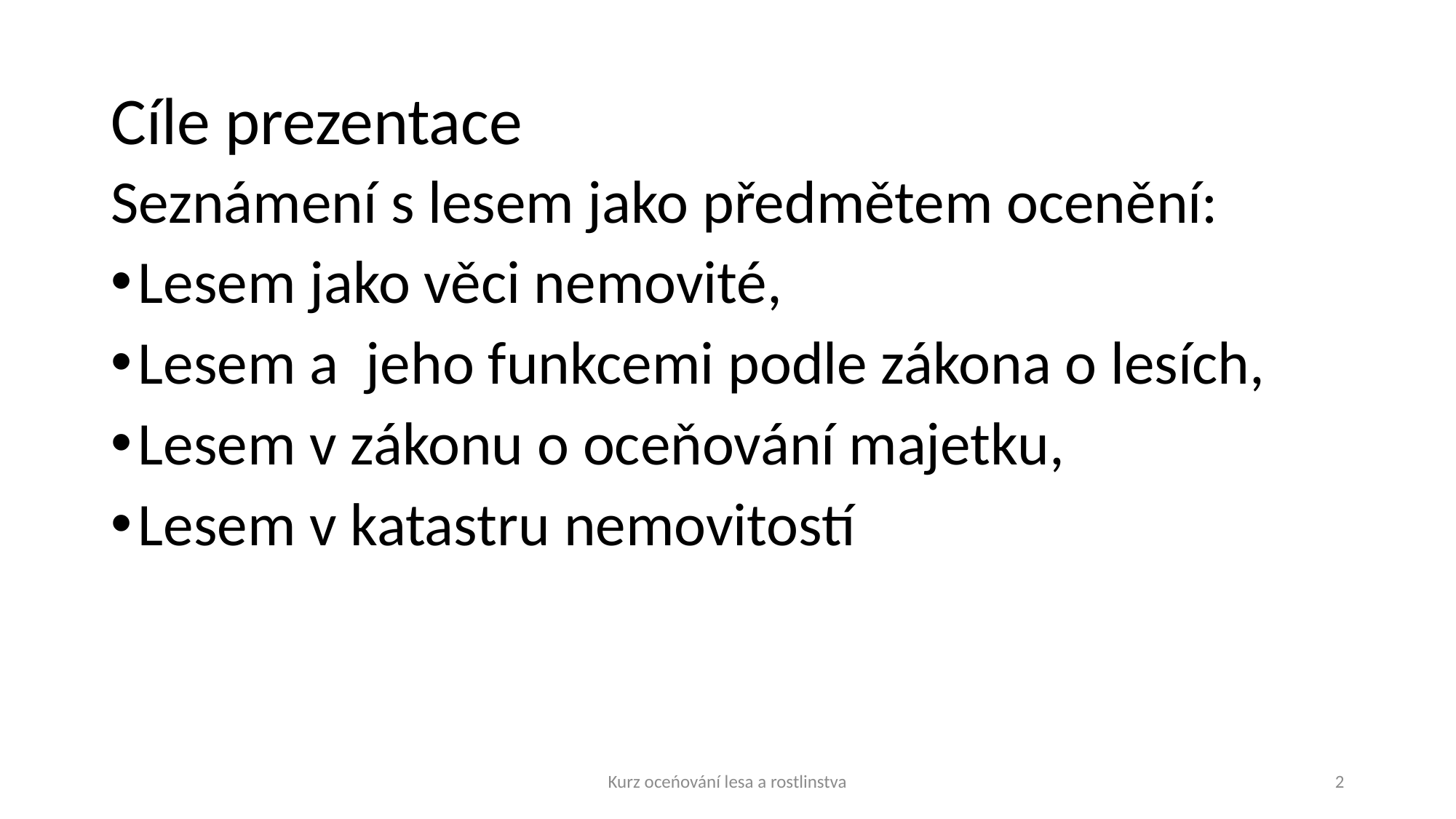

# Cíle prezentace
Seznámení s lesem jako předmětem ocenění:
Lesem jako věci nemovité,
Lesem a  jeho funkcemi podle zákona o lesích,
Lesem v zákonu o oceňování majetku,
Lesem v katastru nemovitostí

Kurz oceńování lesa a rostlinstva
2